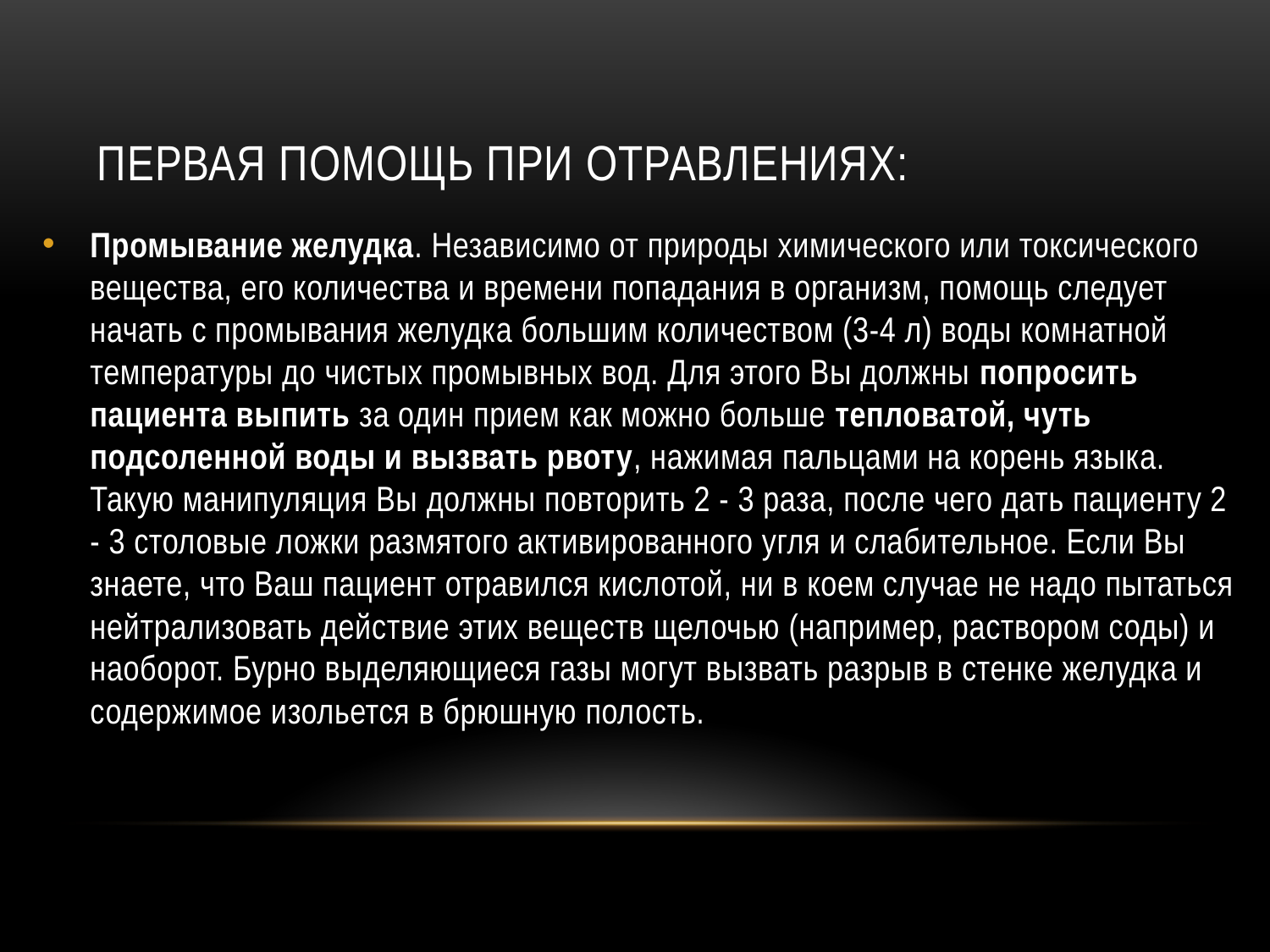

# Первая помощь при отравлениях:
Промывание желудка. Независимо от природы химического или токсического вещества, его количества и времени попадания в организм, помощь следует начать с промывания желудка большим количеством (3-4 л) воды комнатной температуры до чистых промывных вод. Для этого Вы должны попросить пациента выпить за один прием как можно больше тепловатой, чуть подсоленной воды и вызвать рвоту, нажимая пальцами на корень языка. Такую манипуляция Вы должны повторить 2 - 3 раза, после чего дать пациенту 2 - 3 столовые ложки размятого активированного угля и слабительное. Если Вы знаете, что Ваш пациент отравился кислотой, ни в коем случае не надо пытаться нейтрализовать действие этих веществ щелочью (например, раствором соды) и наоборот. Бурно выделяющиеся газы могут вызвать разрыв в стенке желудка и содержимое изольется в брюшную полость.